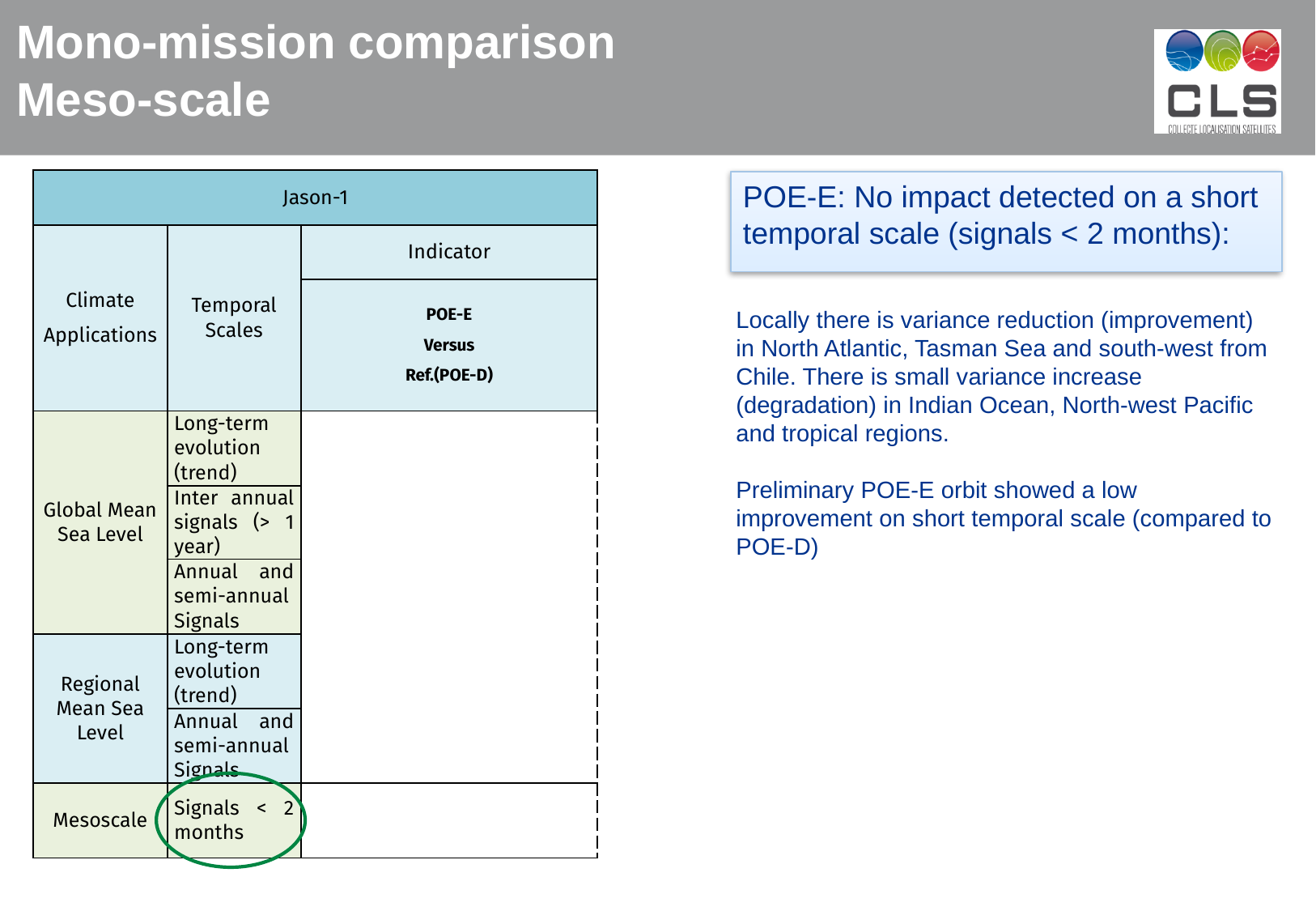

Mono-mission comparison
Meso-scale
| Jason-1 |  |  |
| --- | --- | --- |
| Climate Applications | Temporal Scales | Indicator |
|  |  | POE-E Versus Ref.(POE-D) |
| Global Mean Sea Level | Long-term evolution (trend) |  |
|  | Inter annual signals (> 1 year) |  |
|  | Annual and semi-annual Signals |  |
| Regional Mean Sea Level | Long-term evolution (trend) |  |
|  | Annual and semi-annual Signals |  |
| Mesoscale | Signals < 2 months |  |
POE-E: No impact detected on a short temporal scale (signals < 2 months):

Locally there is variance reduction (improvement) in North Atlantic, Tasman Sea and south-west from Chile. There is small variance increase (degradation) in Indian Ocean, North-west Pacific and tropical regions.

Preliminary POE-E orbit showed a low improvement on short temporal scale (compared to POE-D)